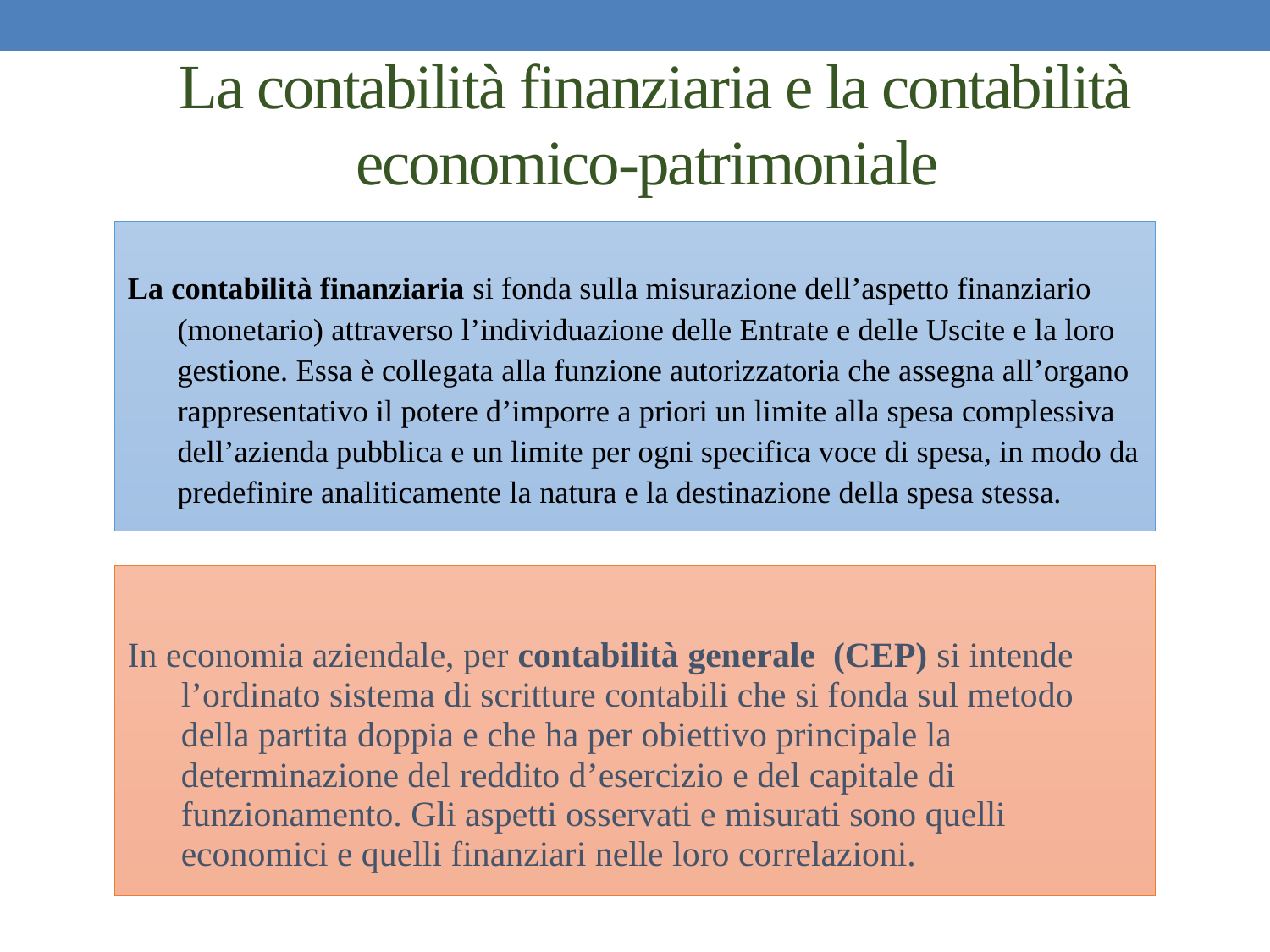

# La contabilità finanziaria e la contabilità economico-patrimoniale

La contabilità finanziaria si fonda sulla misurazione dell’aspetto finanziario (monetario) attraverso l’individuazione delle Entrate e delle Uscite e la loro gestione. Essa è collegata alla funzione autorizzatoria che assegna all’organo rappresentativo il potere d’imporre a priori un limite alla spesa complessiva dell’azienda pubblica e un limite per ogni specifica voce di spesa, in modo da predefinire analiticamente la natura e la destinazione della spesa stessa.

In economia aziendale, per contabilità generale  (CEP) si intende l’ordinato sistema di scritture contabili che si fonda sul metodo della partita doppia e che ha per obiettivo principale la determinazione del reddito d’esercizio e del capitale di funzionamento. Gli aspetti osservati e misurati sono quelli economici e quelli finanziari nelle loro correlazioni.